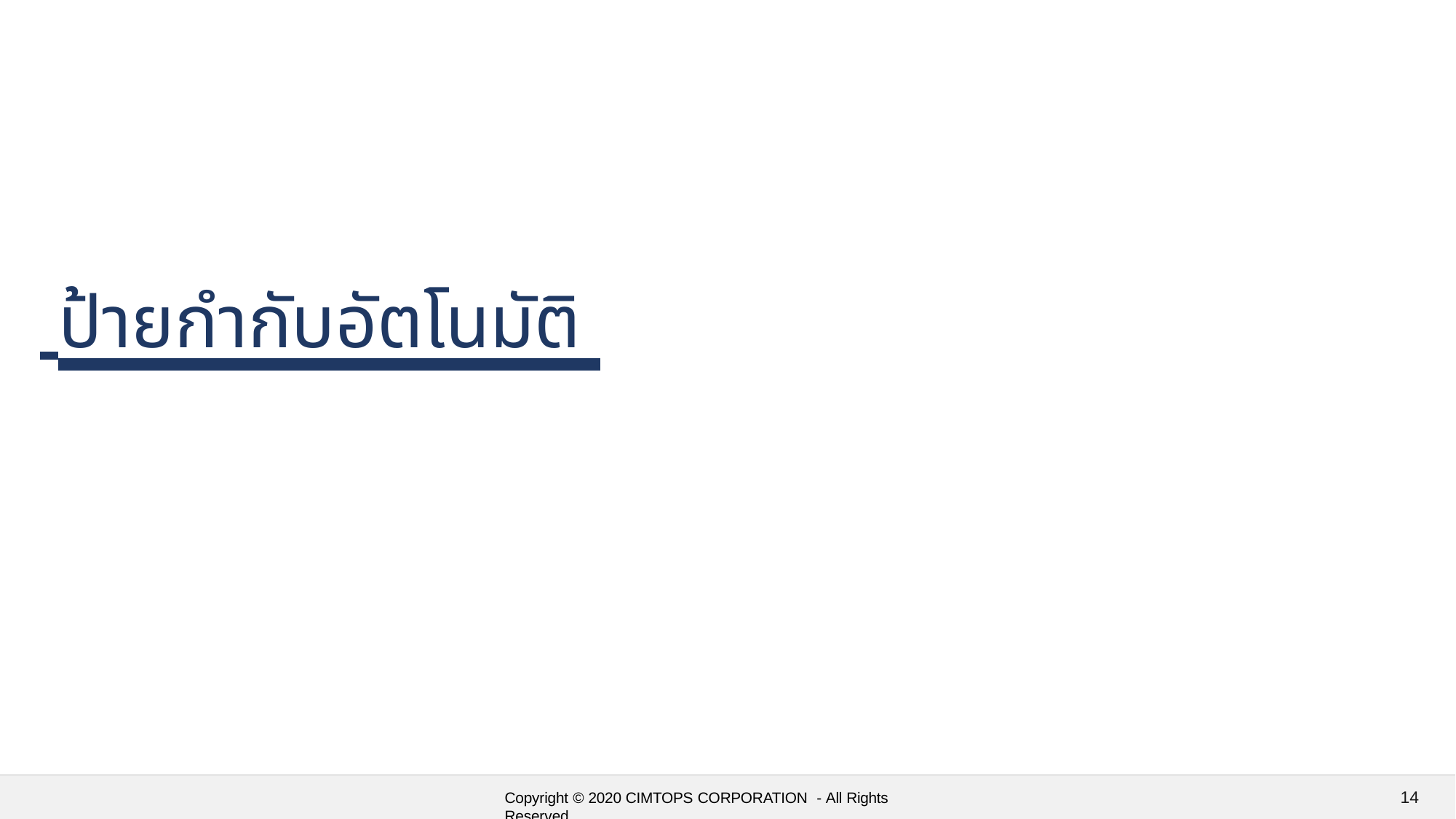

# ป้ายกำกับอัตโนมัติ
14
Copyright © 2020 CIMTOPS CORPORATION - All Rights Reserved.